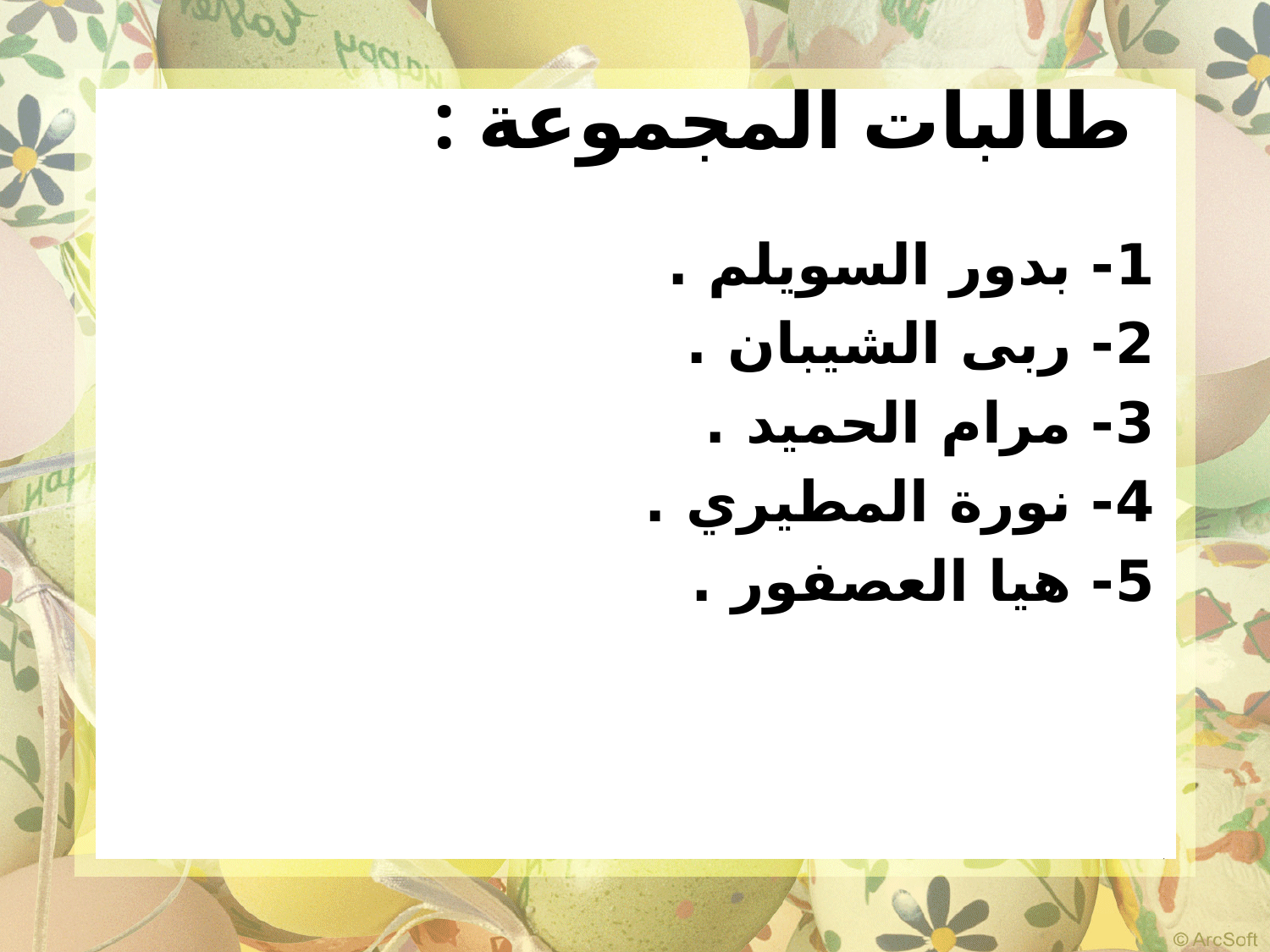

# طالبات المجموعة :
  1- بدور السويلم .
  2- ربى الشيبان .
  3- مرام الحميد .
  4- نورة المطيري .
  5- هيا العصفور .